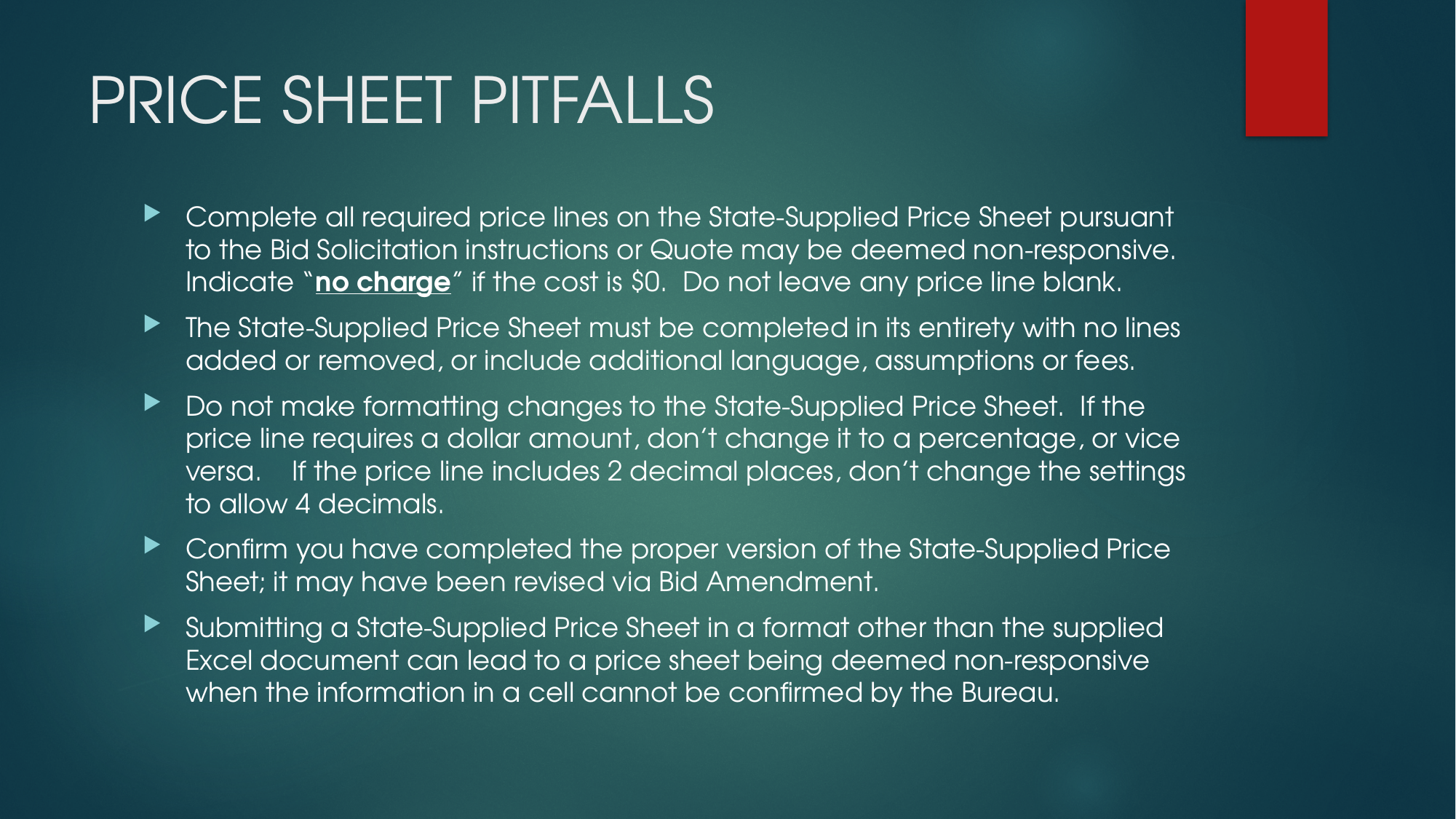

# PRICE SHEET PITFALLS
Complete all required price lines on the State-Supplied Price Sheet pursuant to the Bid Solicitation instructions or Quote may be deemed non-responsive. Indicate “no charge” if the cost is $0.  Do not leave any price line blank.
The State-Supplied Price Sheet must be completed in its entirety with no lines added or removed, or include additional language, assumptions or fees.
Do not make formatting changes to the State-Supplied Price Sheet.  If the price line requires a dollar amount, don’t change it to a percentage, or vice versa.    If the price line includes 2 decimal places, don’t change the settings to allow 4 decimals.
Confirm you have completed the proper version of the State-Supplied Price Sheet; it may have been revised via Bid Amendment.
Submitting a State-Supplied Price Sheet in a format other than the supplied Excel document can lead to a price sheet being deemed non-responsive when the information in a cell cannot be confirmed by the Bureau.